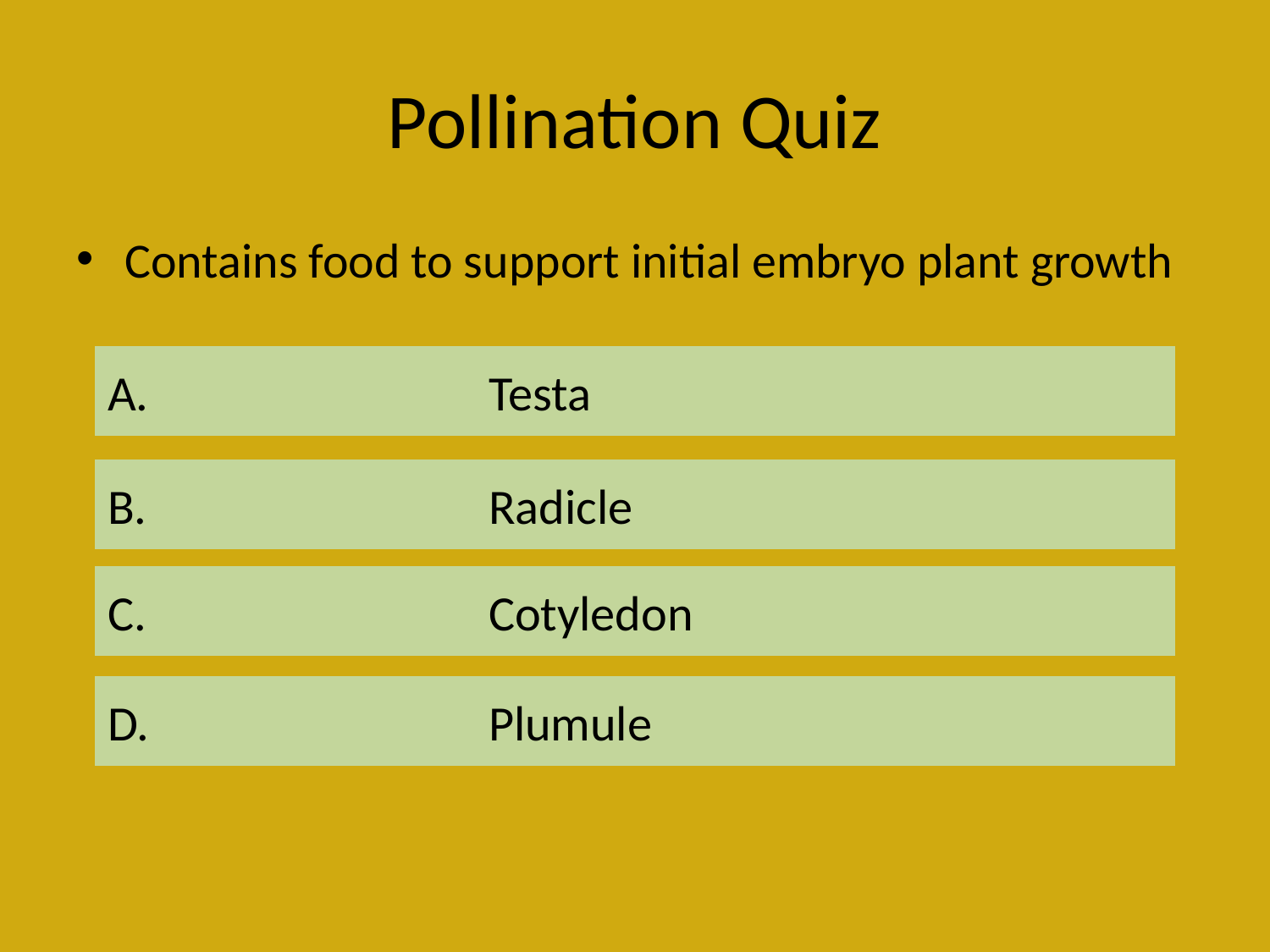

# Pollination Quiz
Contains food to support initial embryo plant growth
A.			Testa
B.			Radicle
C.			Cotyledon
D.			Plumule